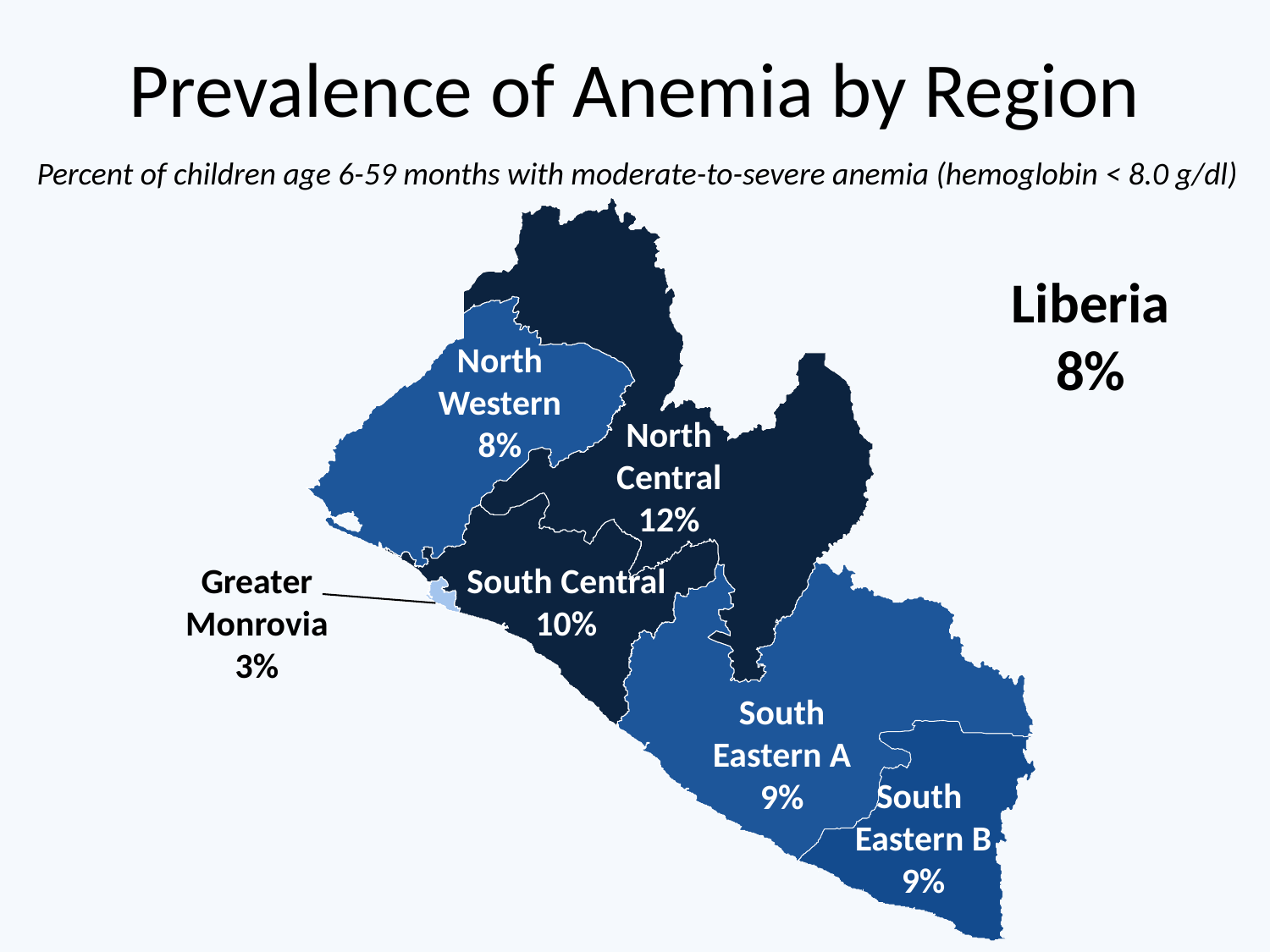

# Prevalence of Anemia by Region
Percent of children age 6-59 months with moderate-to-severe anemia (hemoglobin < 8.0 g/dl)

Liberia
8%

North Western
8%
North Central
12%

South Central
10%
Greater Monrovia
3%

South Eastern A
9%

South
Eastern B
9%